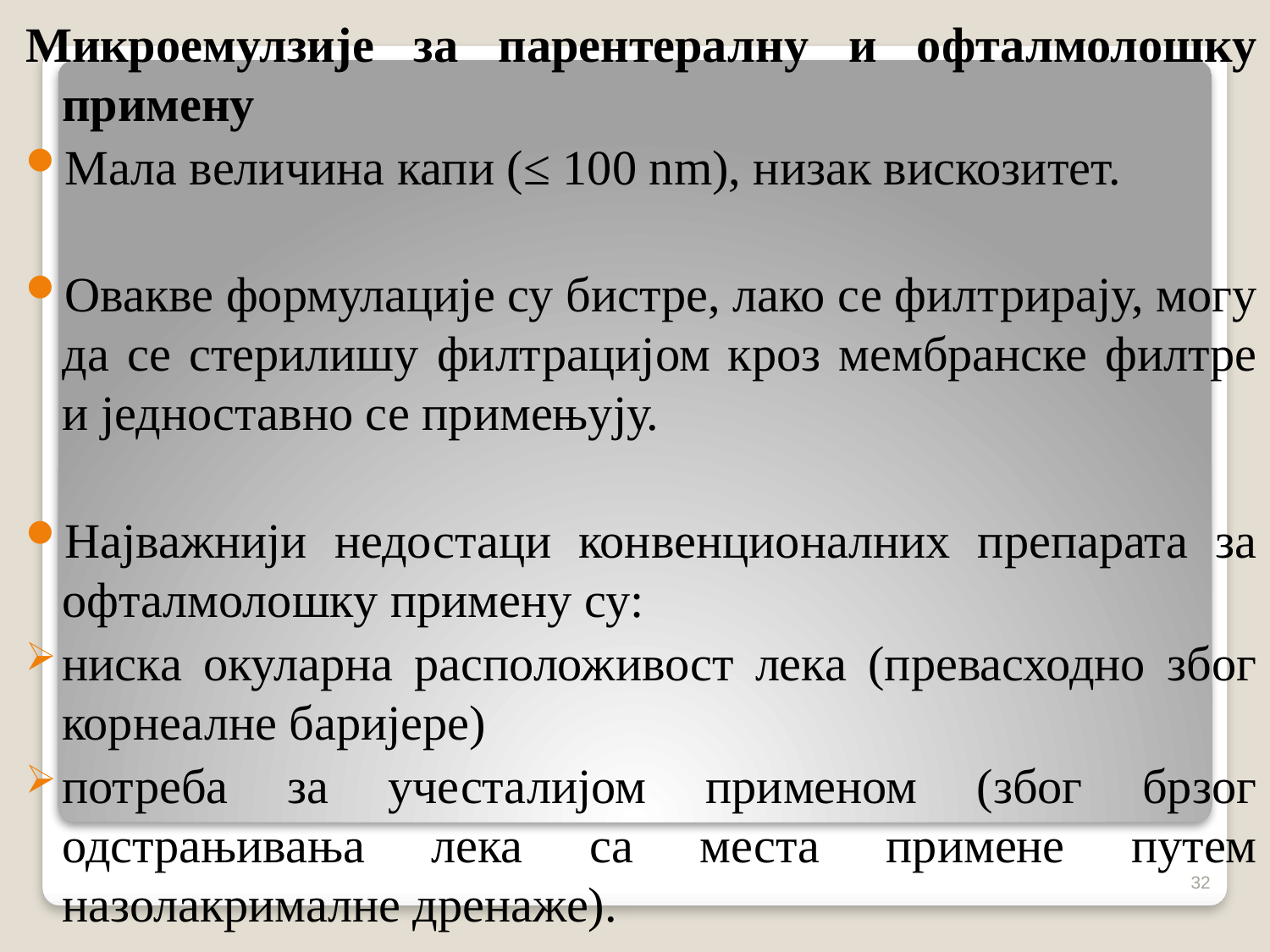

Микроемулзије за парентералну и офталмолошку примену
Мала величина капи (≤ 100 nm), низак вискозитет.

Овакве формулације су бистре, лако се филтрирају, могу да се стерилишу филтрацијом кроз мембранске филтре и једноставно се примењују.

Најважнији недостаци конвенционалних препарата за офталмолошку примену су:
ниска окуларна расположивост лека (превасходно због корнеалне баријере)
потреба за учесталијом применом (због брзог одстрањивања лека са места примене путем назолакрималне дренаже).

32